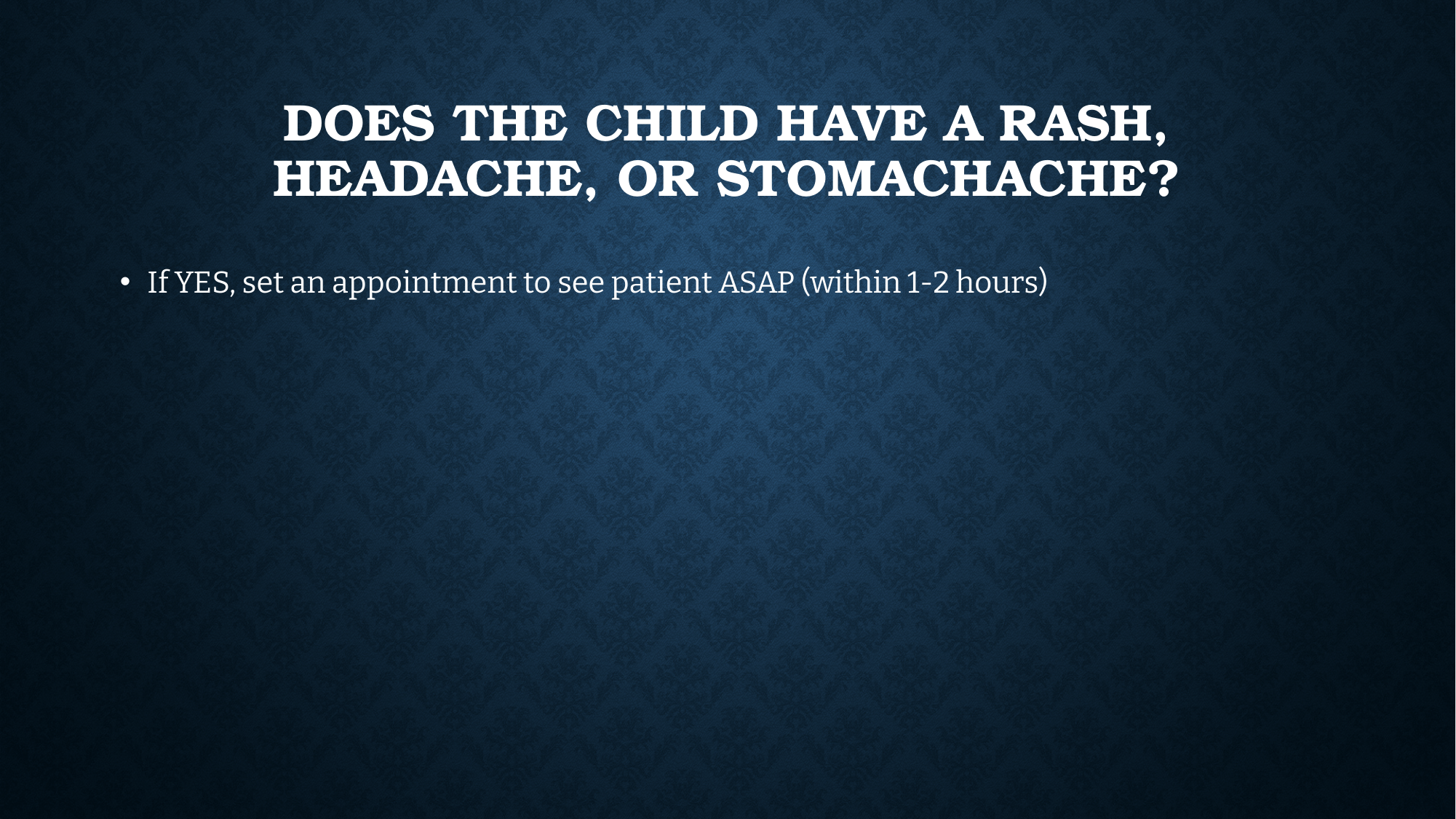

# Does the child have a rash, headache, or stomachache?
If YES, set an appointment to see patient ASAP (within 1-2 hours)